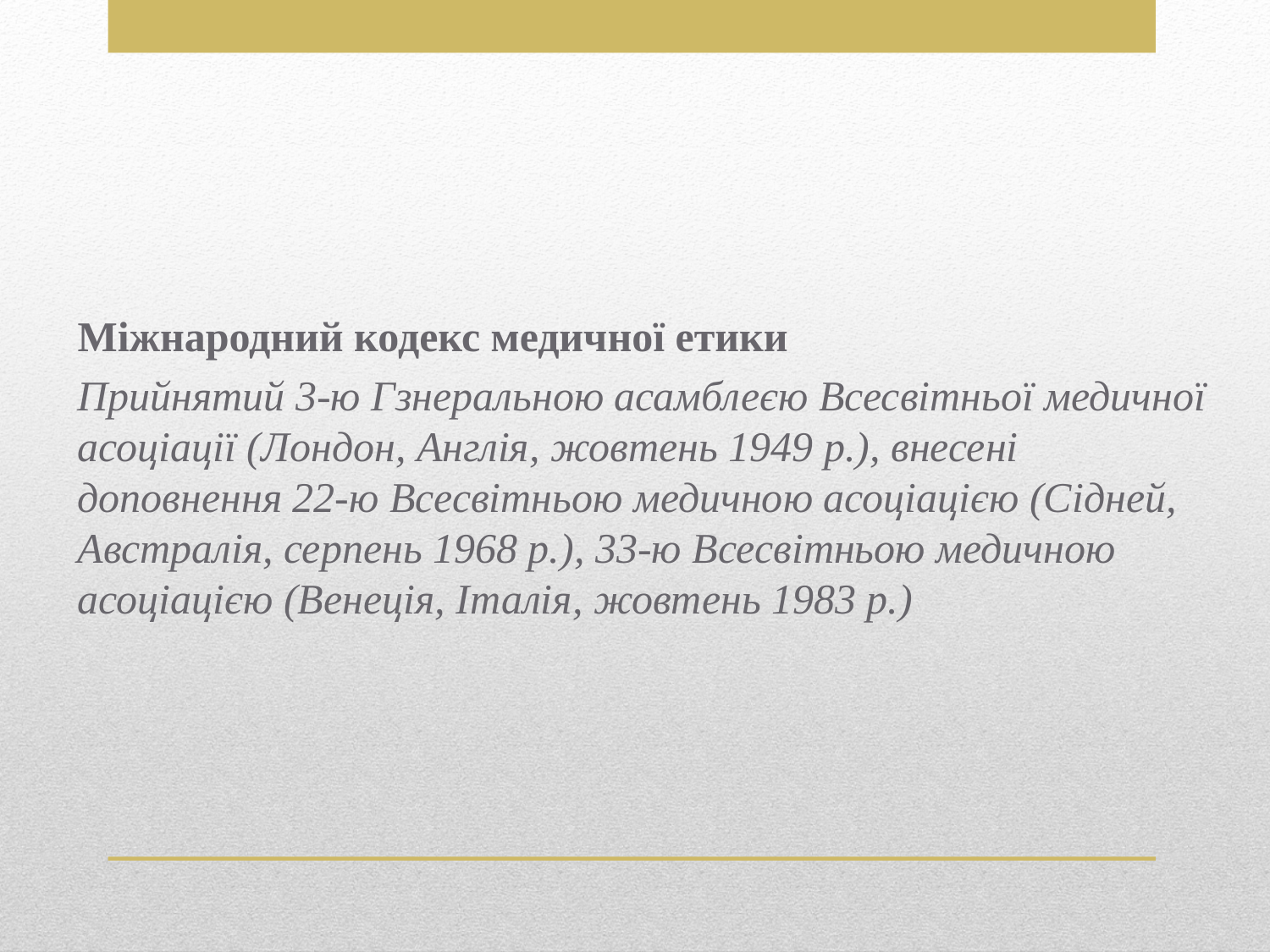

Міжнародний кодекс медичної етики
Прийнятий 3-ю Гзнеральною асамблеєю Всесвітньої медичної асоціації (Лондон, Англія, жовтень 1949 р.), внесені доповнення 22-ю Всесвітньою медичною асоціацією (Сідней, Австралія, серпень 1968 р.), 33-ю Всесвітньою медичною асоціацією (Венеція, Італія, жовтень 1983 р.)